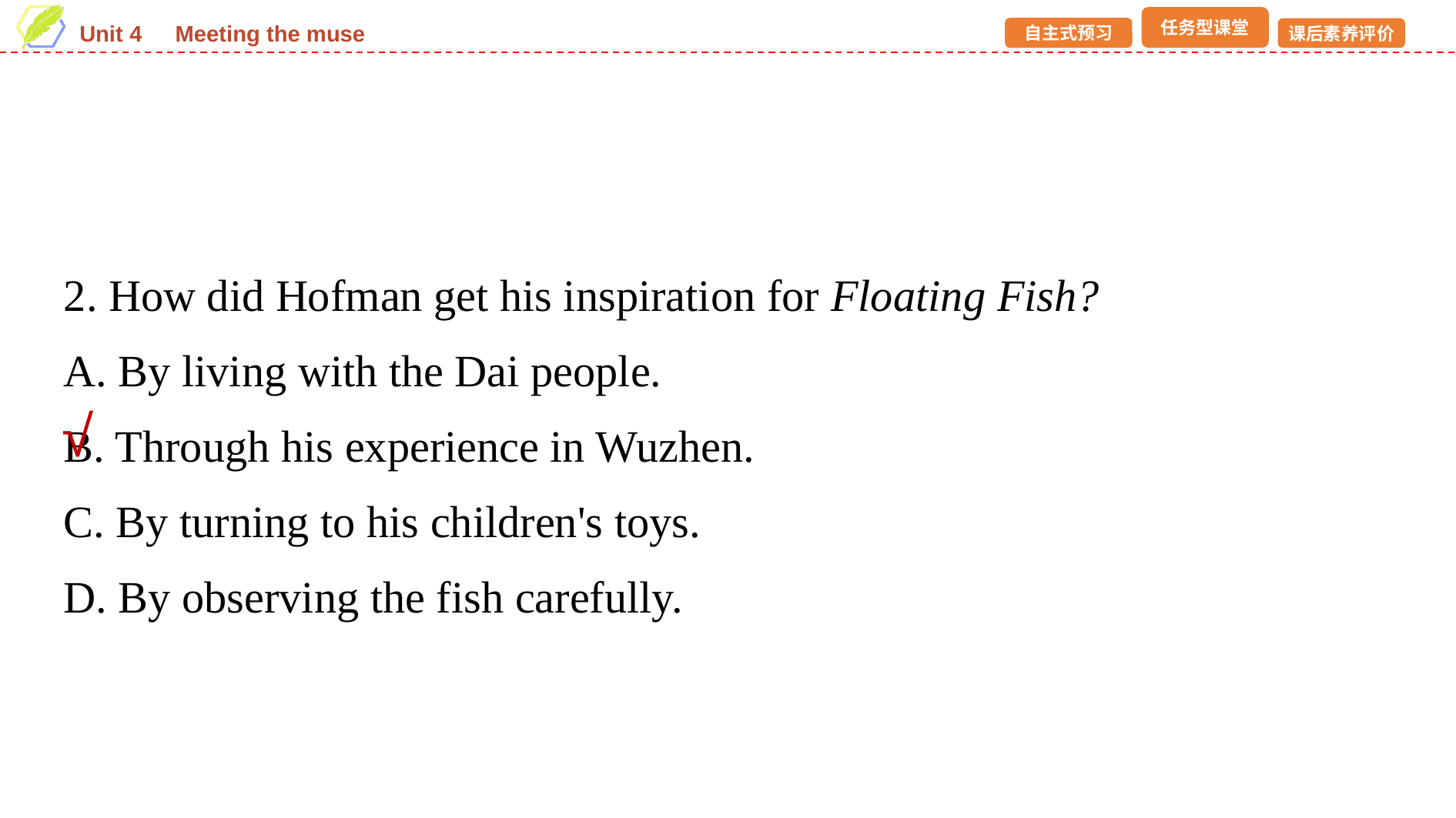

2. How did Hofman get his inspiration for Floating Fish?
A. By living with the Dai people.
B. Through his experience in Wuzhen.
C. By turning to his children's toys.
D. By observing the fish carefully.
√